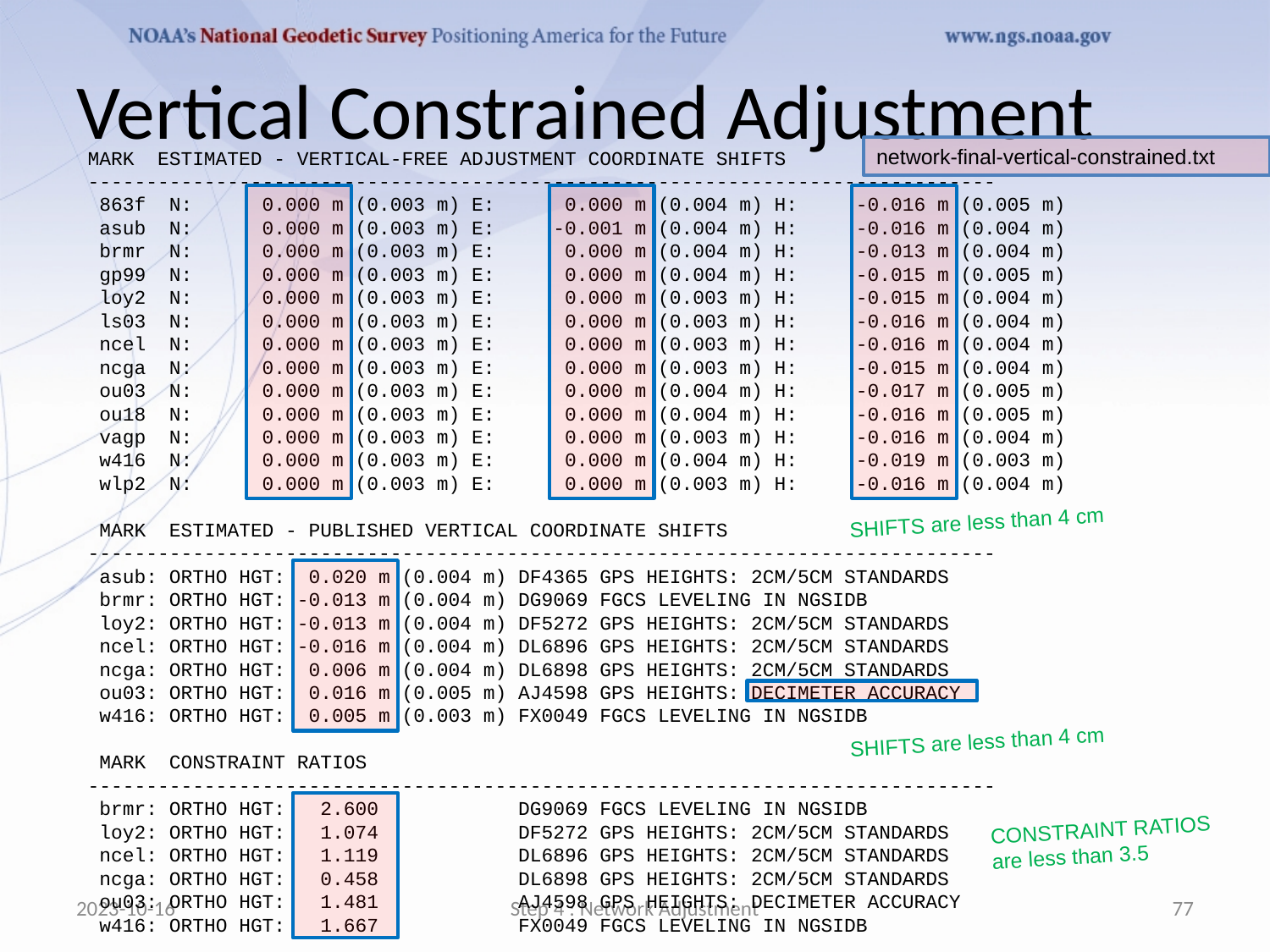

# Vertical Constrained Adjustment
network-final-vertical-constrained.txt
 MARK  ESTIMATED - VERTICAL-FREE ADJUSTMENT COORDINATE SHIFTS
 ------------------------------------------------------------------------------
  863f  N:      0.000 m (0.003 m) E:      0.000 m (0.004 m) H:     -0.016 m (0.005 m)
  asub  N:      0.000 m (0.003 m) E:     -0.001 m (0.004 m) H:     -0.016 m (0.004 m)
  brmr  N:      0.000 m (0.003 m) E:      0.000 m (0.004 m) H:     -0.013 m (0.004 m)
  gp99  N:      0.000 m (0.003 m) E:      0.000 m (0.004 m) H:     -0.015 m (0.005 m)
  loy2  N:      0.000 m (0.003 m) E:      0.000 m (0.003 m) H:     -0.015 m (0.004 m)
  ls03  N:      0.000 m (0.003 m) E:      0.000 m (0.003 m) H:     -0.016 m (0.004 m)
  ncel  N:      0.000 m (0.003 m) E:      0.000 m (0.003 m) H:     -0.016 m (0.004 m)
  ncga  N:      0.000 m (0.003 m) E:      0.000 m (0.003 m) H:     -0.015 m (0.004 m)
  ou03  N:      0.000 m (0.003 m) E:      0.000 m (0.004 m) H:     -0.017 m (0.005 m)
  ou18  N:      0.000 m (0.003 m) E:      0.000 m (0.004 m) H:     -0.016 m (0.005 m)
  vagp  N:      0.000 m (0.003 m) E:      0.000 m (0.003 m) H:     -0.016 m (0.004 m)
  w416  N:      0.000 m (0.003 m) E:      0.000 m (0.004 m) H:     -0.019 m (0.003 m)
  wlp2  N:      0.000 m (0.003 m) E:      0.000 m (0.003 m) H:     -0.016 m (0.004 m)

  MARK  ESTIMATED - PUBLISHED VERTICAL COORDINATE SHIFTS
 ------------------------------------------------------------------------------
  asub: ORTHO HGT:  0.020 m (0.004 m) DF4365 GPS HEIGHTS: 2CM/5CM STANDARDS
  brmr: ORTHO HGT: -0.013 m (0.004 m) DG9069 FGCS LEVELING IN NGSIDB
  loy2: ORTHO HGT: -0.013 m (0.004 m) DF5272 GPS HEIGHTS: 2CM/5CM STANDARDS
  ncel: ORTHO HGT: -0.016 m (0.004 m) DL6896 GPS HEIGHTS: 2CM/5CM STANDARDS
  ncga: ORTHO HGT:  0.006 m (0.004 m) DL6898 GPS HEIGHTS: 2CM/5CM STANDARDS
  ou03: ORTHO HGT:  0.016 m (0.005 m) AJ4598 GPS HEIGHTS: DECIMETER ACCURACY
  w416: ORTHO HGT:  0.005 m (0.003 m) FX0049 FGCS LEVELING IN NGSIDB

  MARK  CONSTRAINT RATIOS
 ------------------------------------------------------------------------------
  brmr: ORTHO HGT:   2.600            DG9069 FGCS LEVELING IN NGSIDB
  loy2: ORTHO HGT:   1.074            DF5272 GPS HEIGHTS: 2CM/5CM STANDARDS
  ncel: ORTHO HGT:   1.119            DL6896 GPS HEIGHTS: 2CM/5CM STANDARDS
  ncga: ORTHO HGT:   0.458            DL6898 GPS HEIGHTS: 2CM/5CM STANDARDS
  ou03: ORTHO HGT:   1.481            AJ4598 GPS HEIGHTS: DECIMETER ACCURACY
  w416: ORTHO HGT:   1.667            FX0049 FGCS LEVELING IN NGSIDB

SHIFTS are less than 4 cm

SHIFTS are less than 4 cm

CONSTRAINT RATIOS are less than 3.5
2023-10-16
Step 4 : Network Adjustment
77